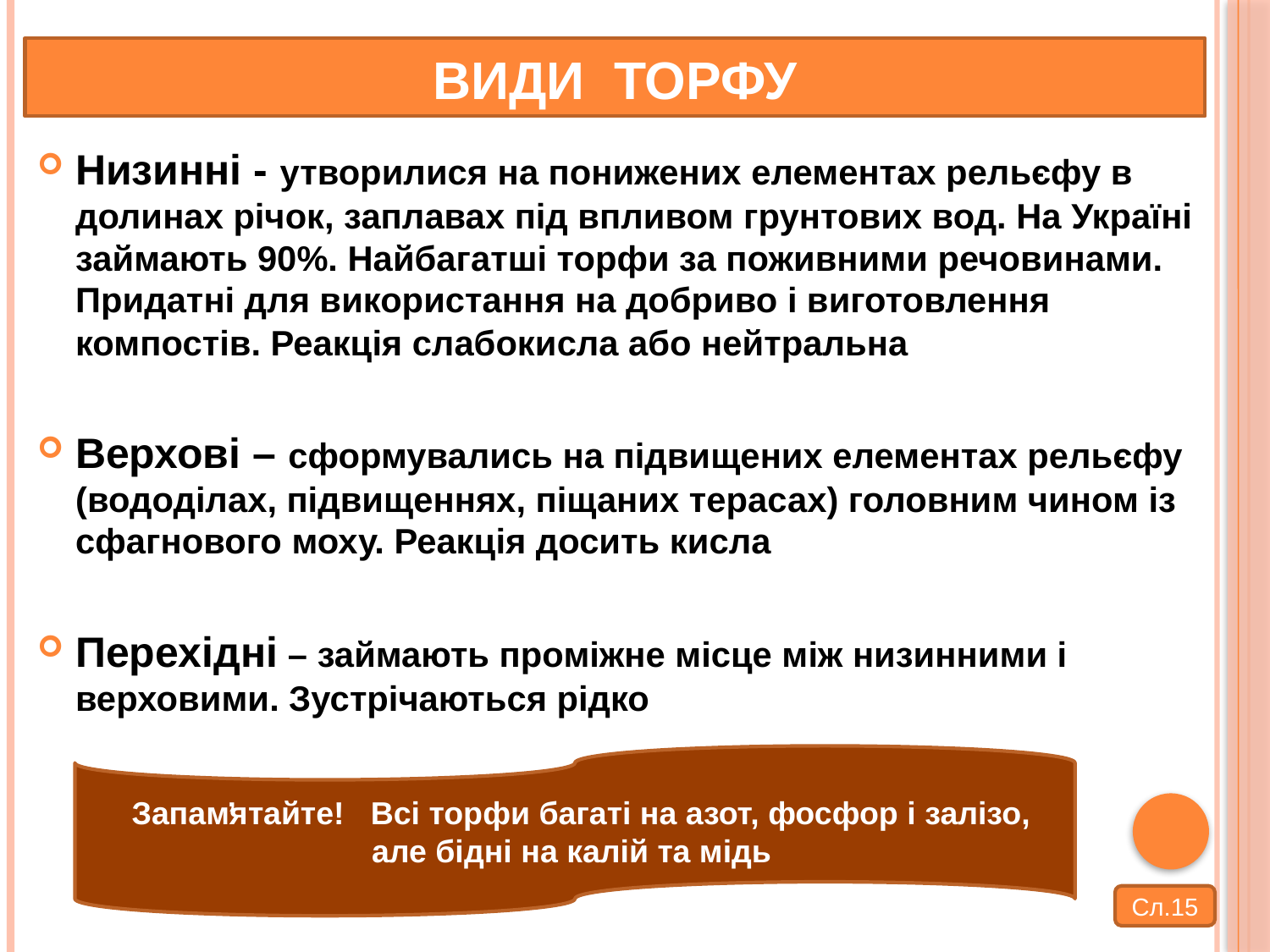

# ВИДИ  ТОРФУ
Низинні - утворилися на понижених елементах рельєфу в долинах річок, заплавах під впливом грунтових вод. На Україні займають 90%. Найбагатші торфи за поживними речовинами. Придатні для використання на добриво і виготовлення компостів. Реакція слабокисла або нейтральна

Верхові – сформувались на підвищених елементах рельєфу (вододілах, підвищеннях, піщаних терасах) головним чином із сфагнового моху. Реакція досить кисла

Перехідні – займають проміжне місце між низинними і верховими. Зустрічаються рідко

     Запам̕ятайте!   Всі торфи багаті на азот, фосфор і залізо,
                                але бідні на калій та мідь
Сл.15